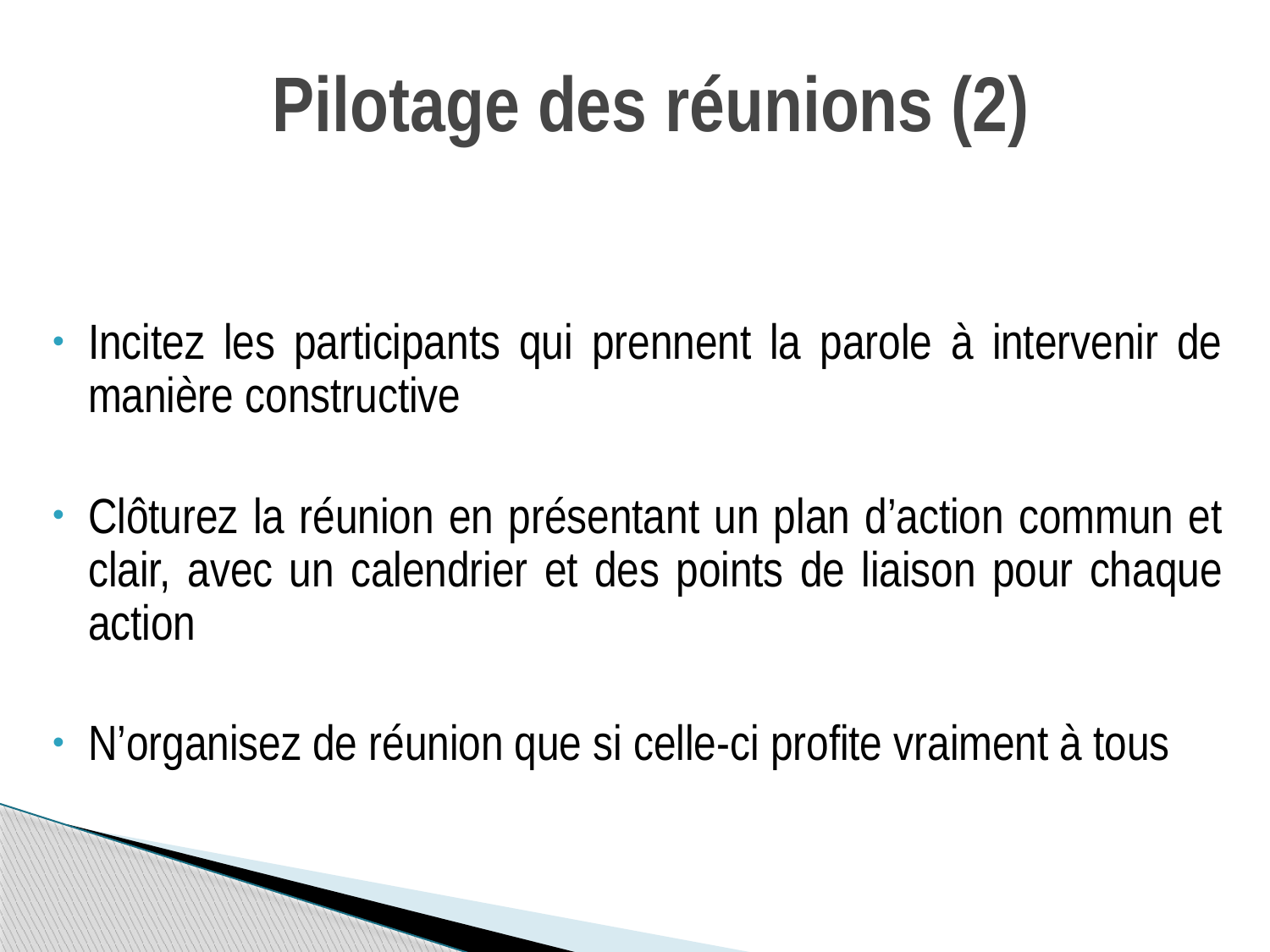

# Pilotage des réunions (2)

Incitez les participants qui prennent la parole à intervenir de manière constructive

Clôturez la réunion en présentant un plan d’action commun et clair, avec un calendrier et des points de liaison pour chaque action

N’organisez de réunion que si celle-ci profite vraiment à tous